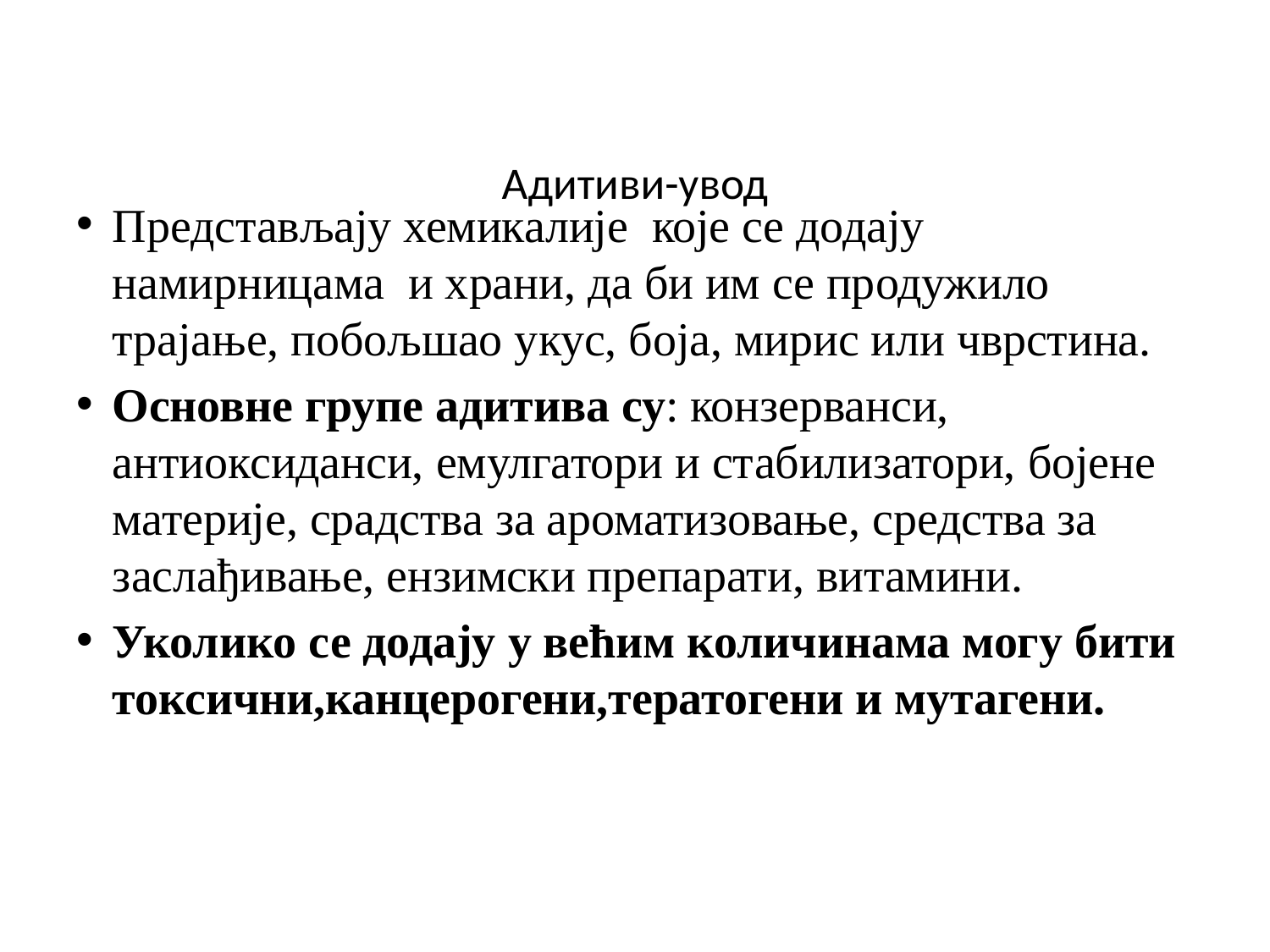

Адитиви-увод
Представљају хемикалије  које се додају намирницама  и храни, да би им се продужило трајање, побољшао укус, боја, мирис или чврстина.
Основне групе адитива су: конзерванси, антиоксиданси, емулгатори и стабилизатори, бојене материје, срадства за ароматизовање, средства за заслађивање, ензимски препарати, витамини.
Уколико се додају у већим количинама могу бити токсични,канцерогени,тератогени и мутагени.